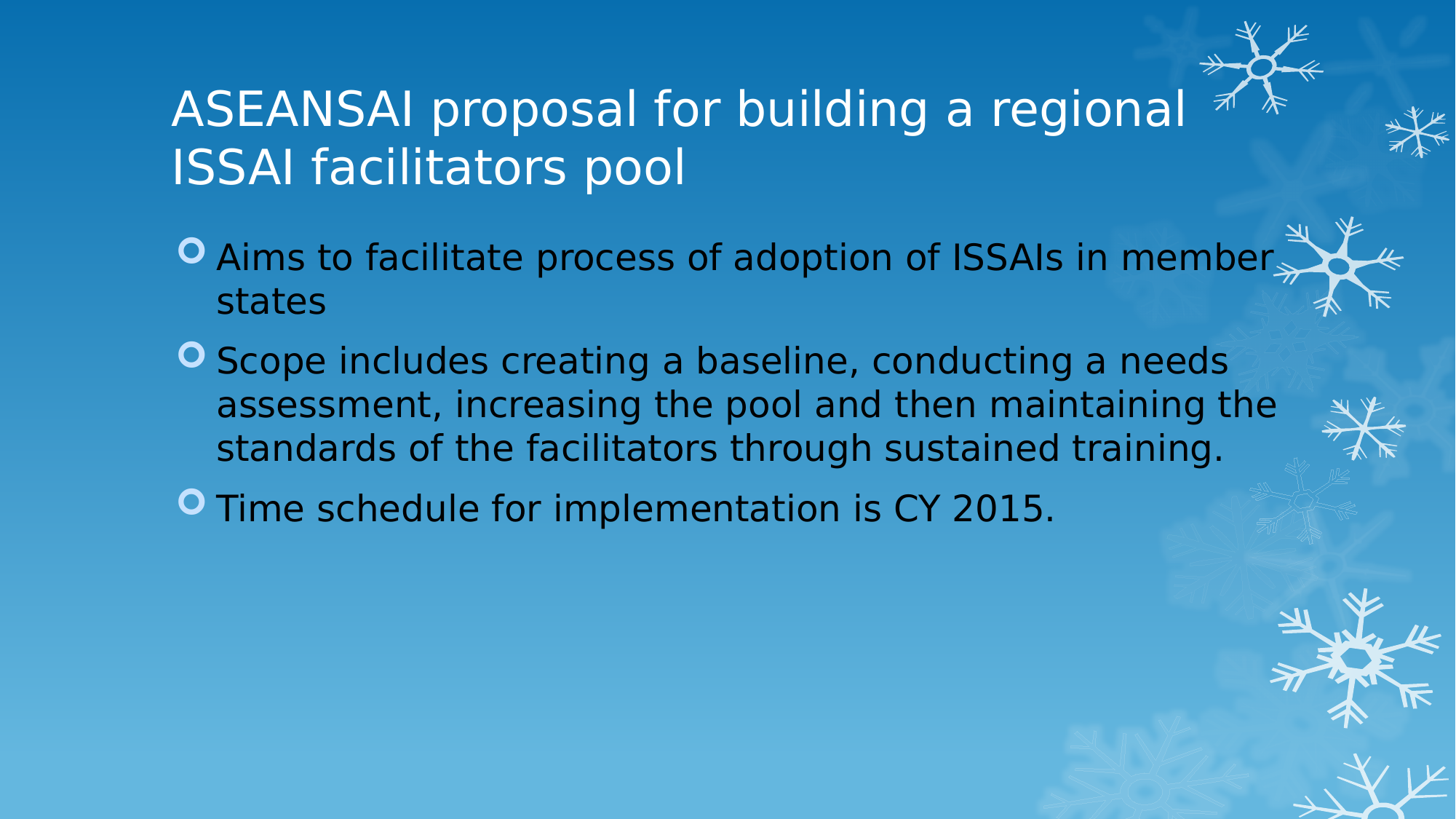

# ASEANSAI proposal for building a regional ISSAI facilitators pool
Aims to facilitate process of adoption of ISSAIs in member states
Scope includes creating a baseline, conducting a needs assessment, increasing the pool and then maintaining the standards of the facilitators through sustained training.
Time schedule for implementation is CY 2015.